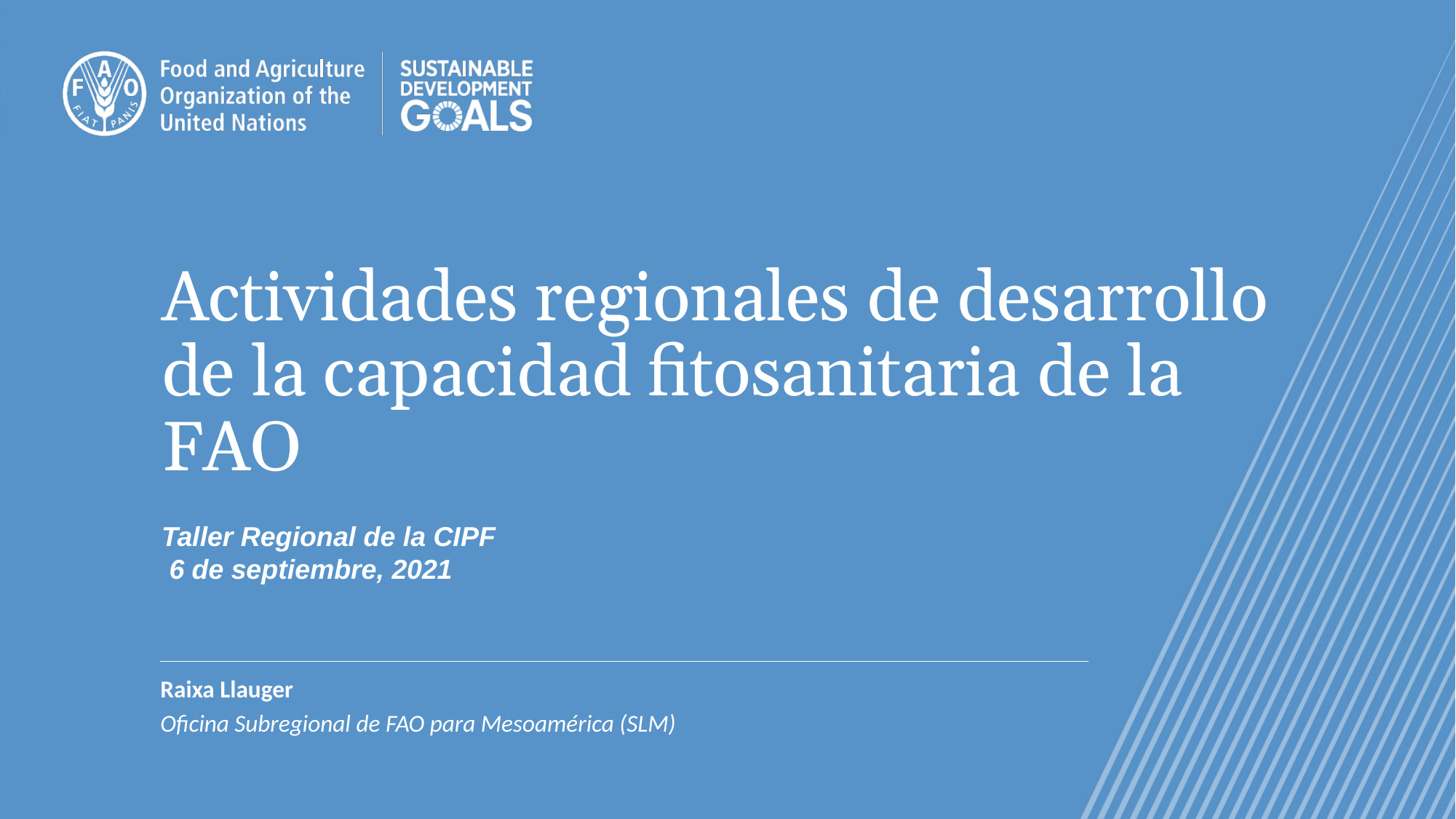

# Actividades regionales de desarrollo de la capacidad fitosanitaria de la FAO

Taller Regional de la CIPF
 6 de septiembre, 2021
Raixa Llauger
Oficina Subregional de FAO para Mesoamérica (SLM)